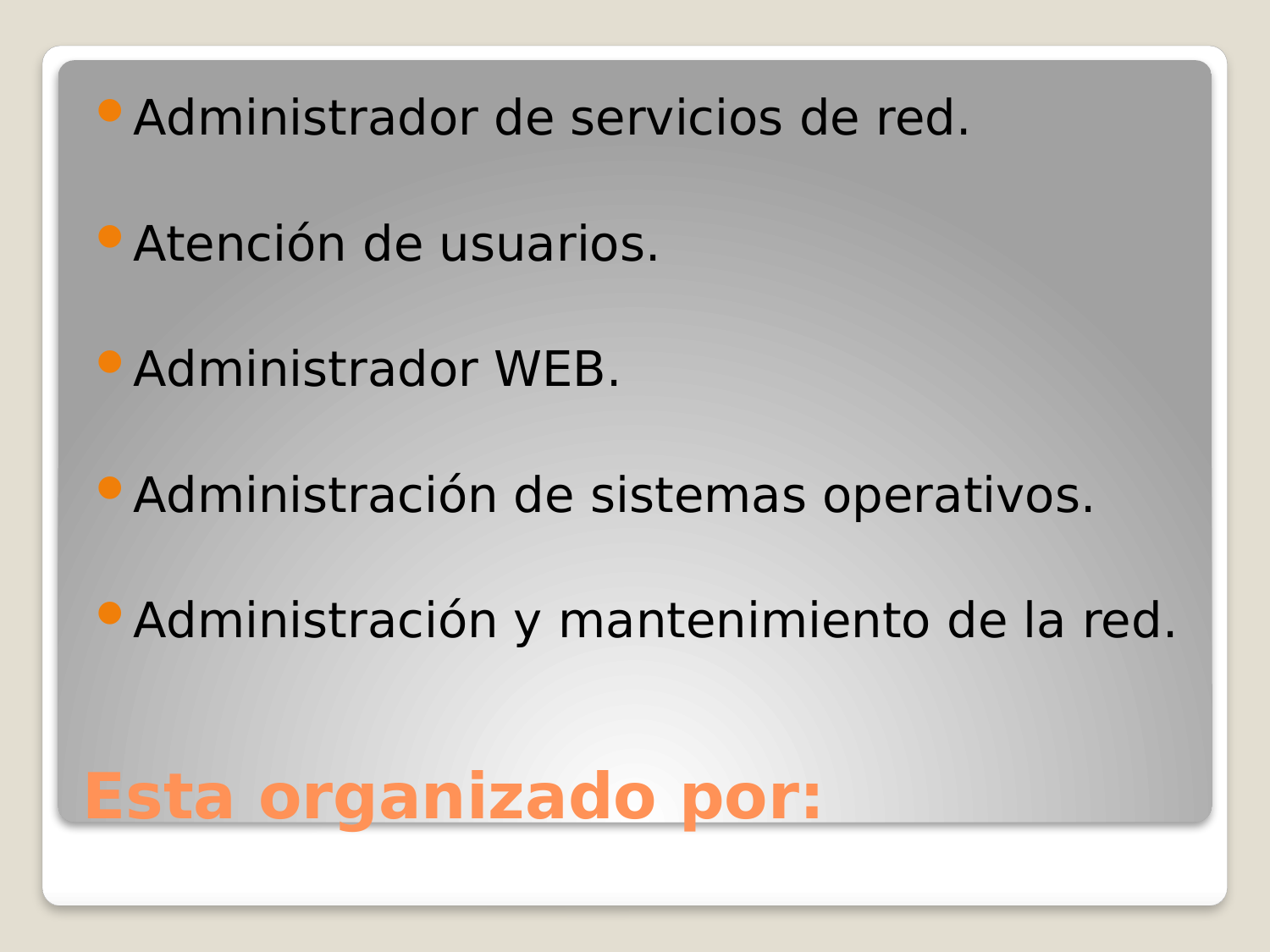

Administrador de servicios de red.

Atención de usuarios.

Administrador WEB.

Administración de sistemas operativos.

Administración y mantenimiento de la red.

# Esta organizado por: